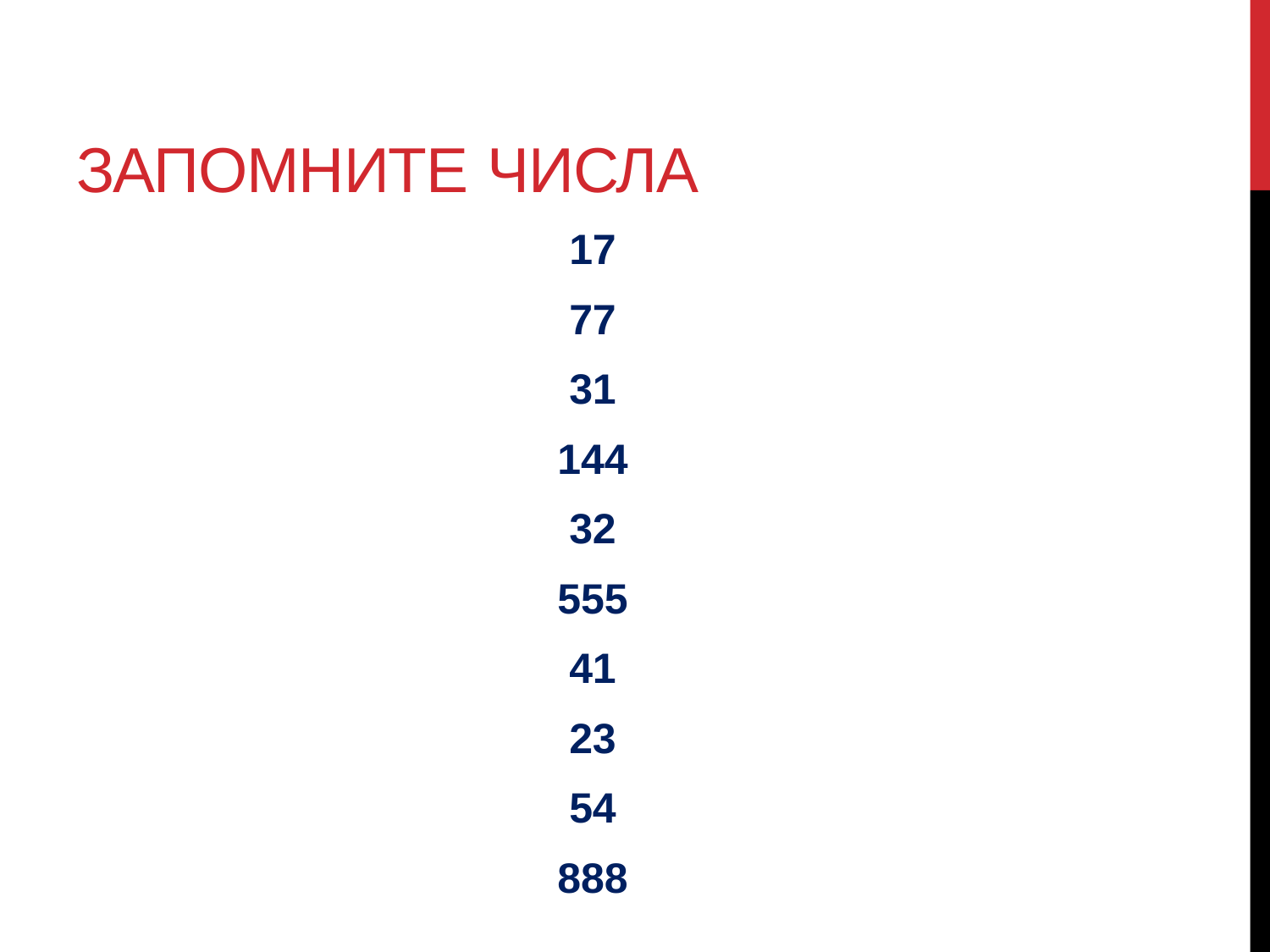

# Запомните числа
17
77
31
144
32
555
41
23
54
888